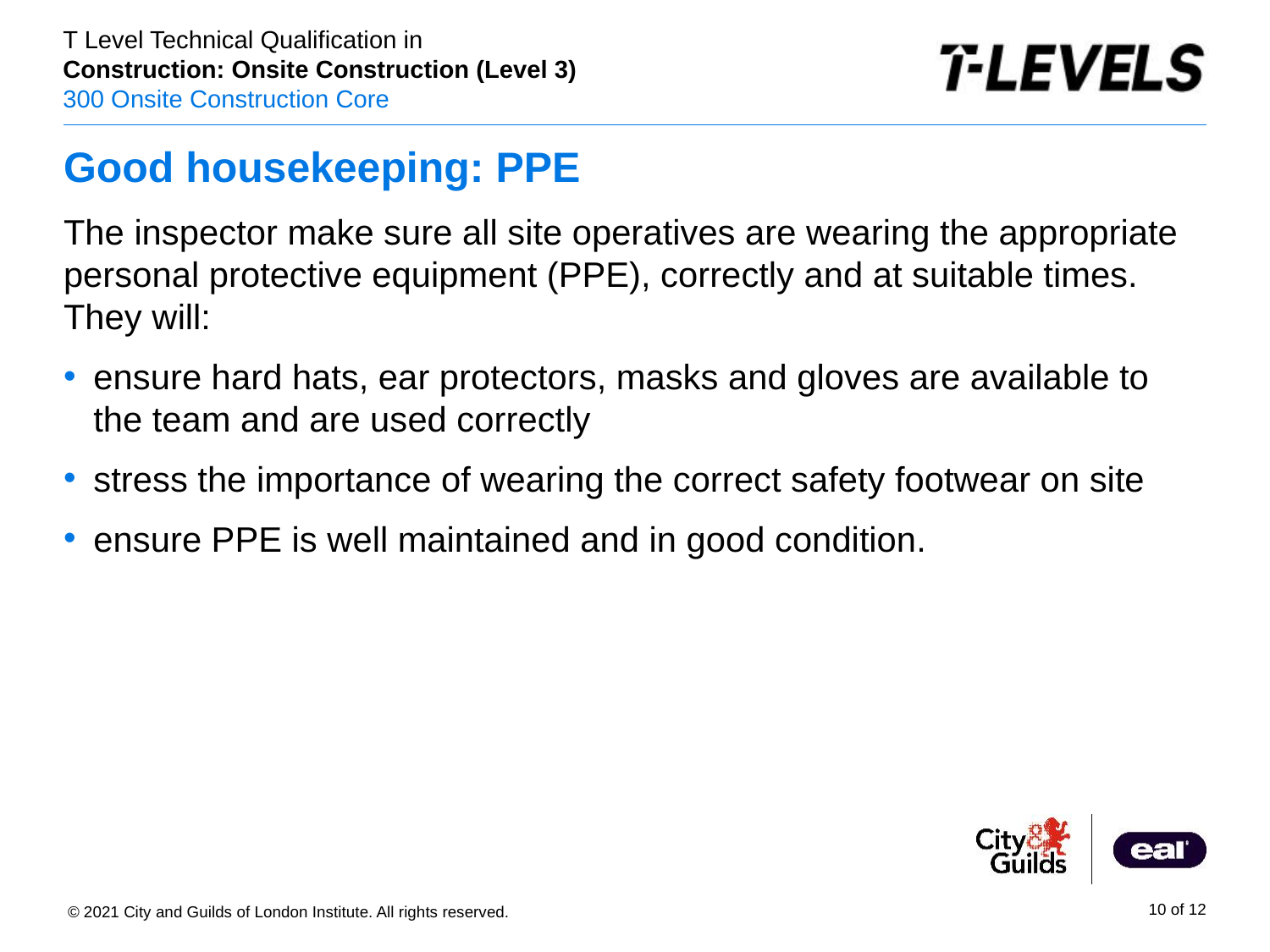

# Good housekeeping: PPE
The inspector make sure all site operatives are wearing the appropriate personal protective equipment (PPE), correctly and at suitable times. They will:
ensure hard hats, ear protectors, masks and gloves are available to the team and are used correctly
stress the importance of wearing the correct safety footwear on site
ensure PPE is well maintained and in good condition.